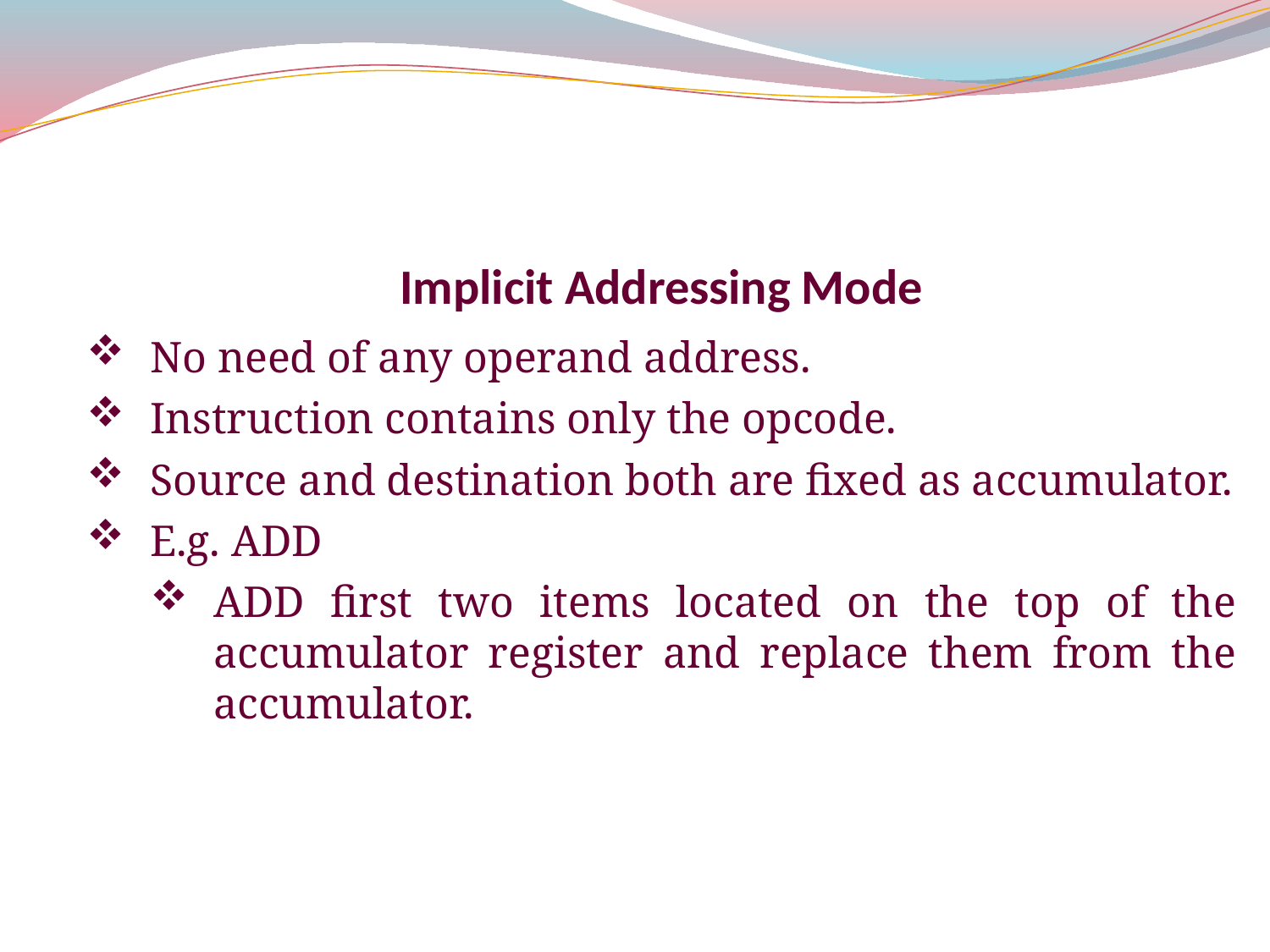

Implicit Addressing Mode
No need of any operand address.
Instruction contains only the opcode.
Source and destination both are fixed as accumulator.
E.g. ADD
ADD first two items located on the top of the accumulator register and replace them from the accumulator.